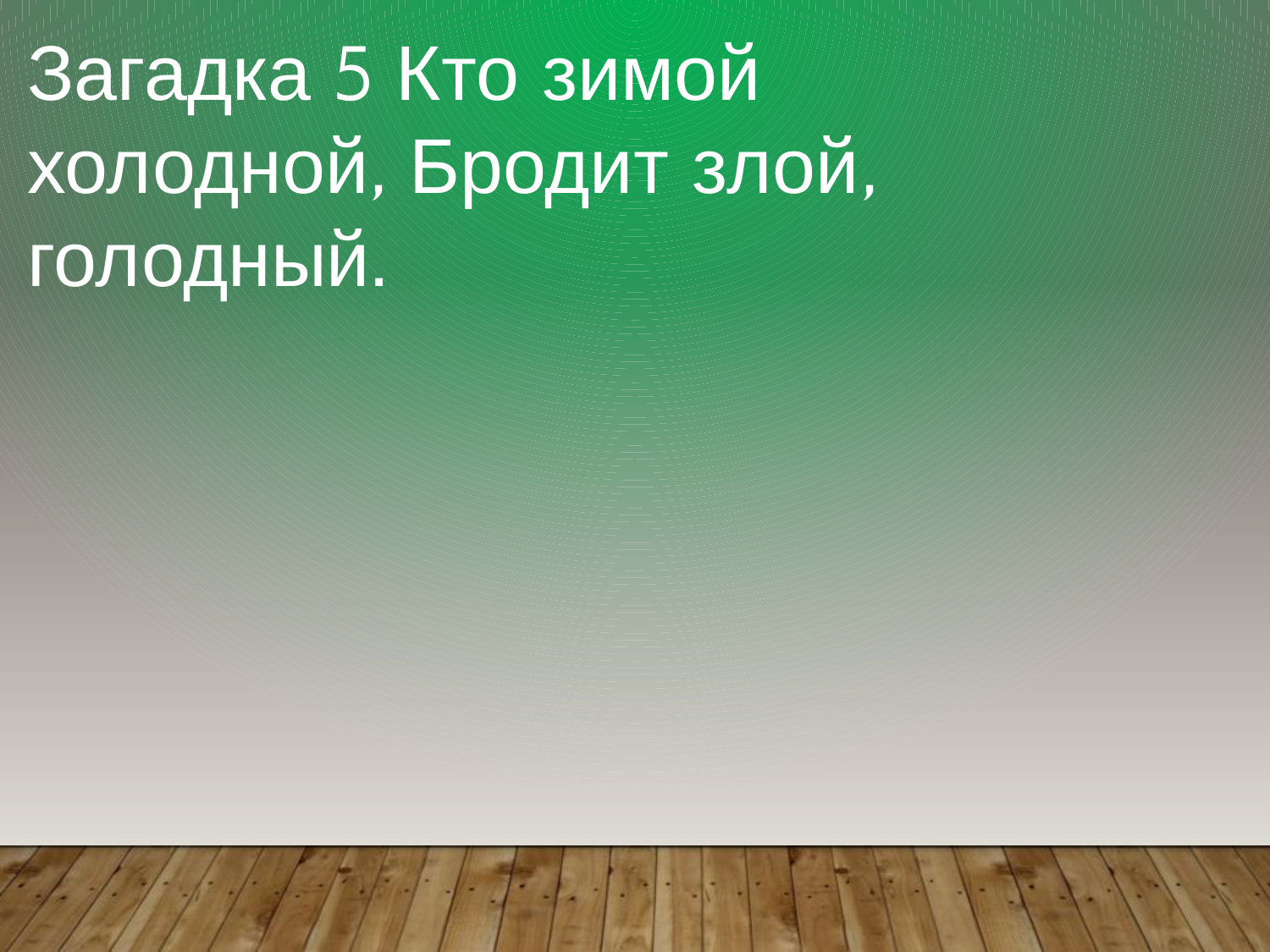

Загадка 5 Кто зимой холодной, Бродит злой, голодный.